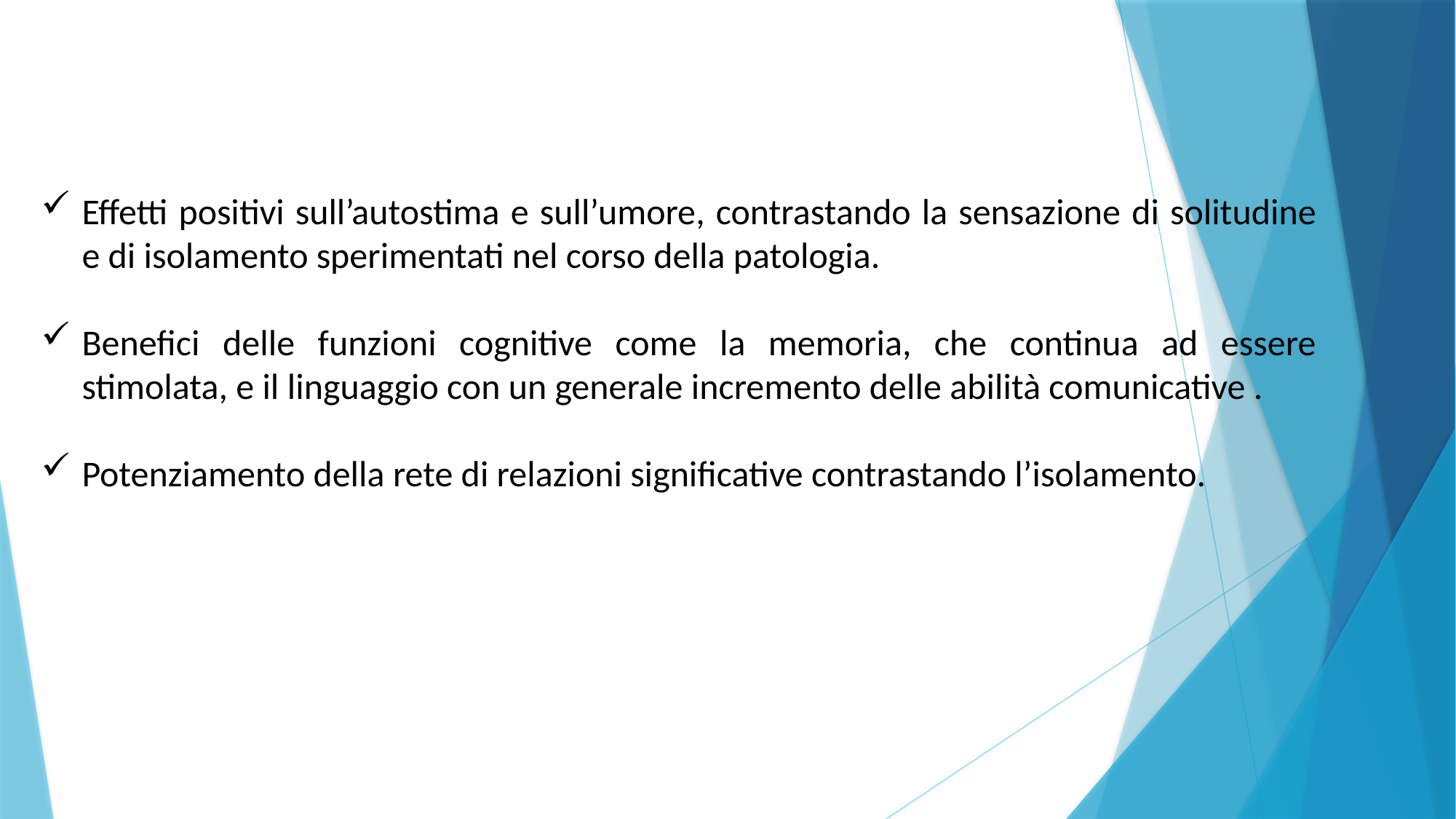

Effetti positivi sull’autostima e sull’umore, contrastando la sensazione di solitudine e di isolamento sperimentati nel corso della patologia.

Benefici delle funzioni cognitive come la memoria, che continua ad essere stimolata, e il linguaggio con un generale incremento delle abilità comunicative .

Potenziamento della rete di relazioni significative contrastando l’isolamento.